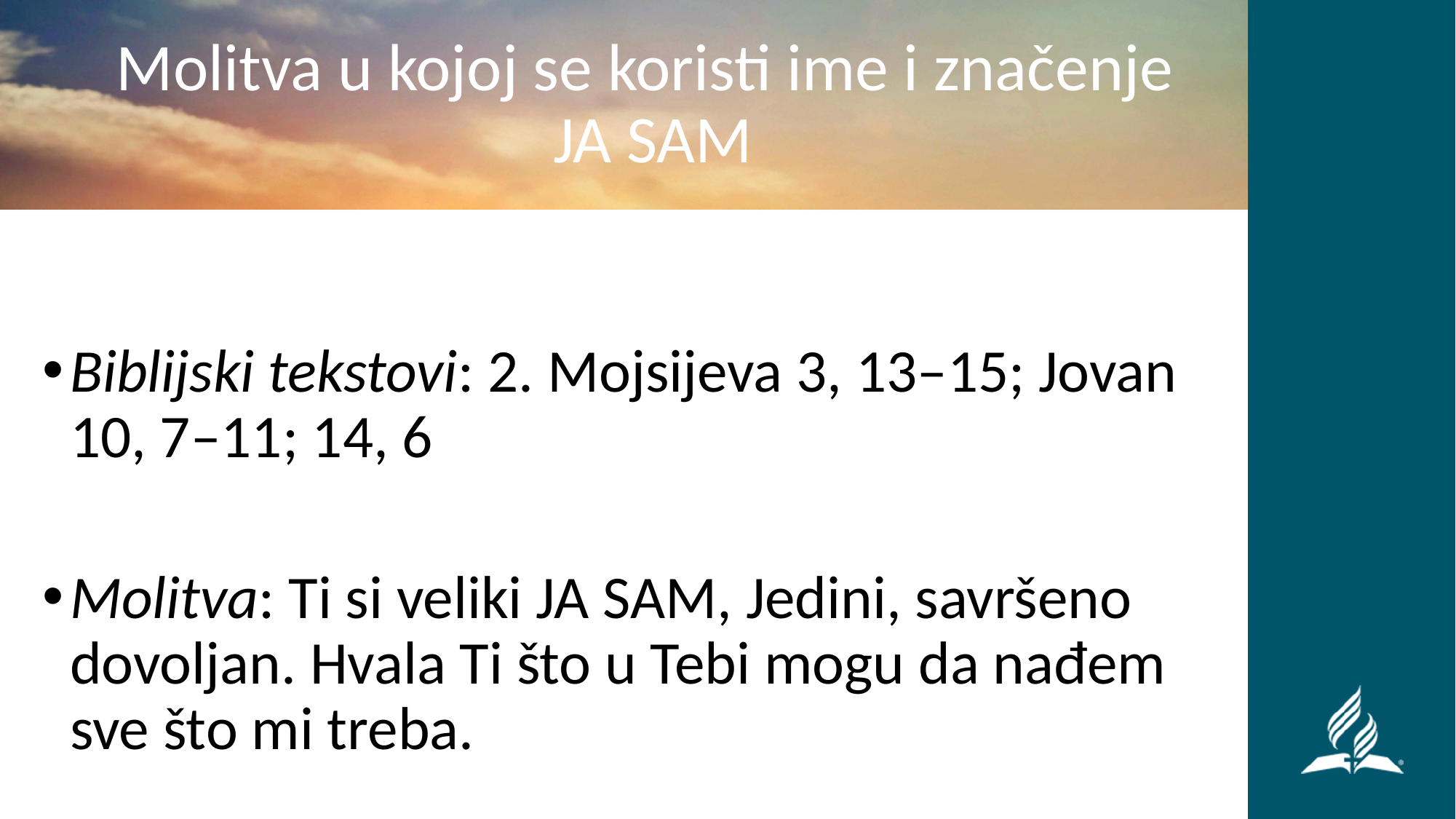

# Molitva u kojoj se koristi ime i značenje JA SAM

Biblijski tekstovi: 2. Mojsijeva 3, 13–15; Jovan 10, 7–11; 14, 6

Molitva: Ti si veliki JA SAM, Jedini, savršeno dovoljan. Hvala Ti što u Tebi mogu da nađem sve što mi treba.